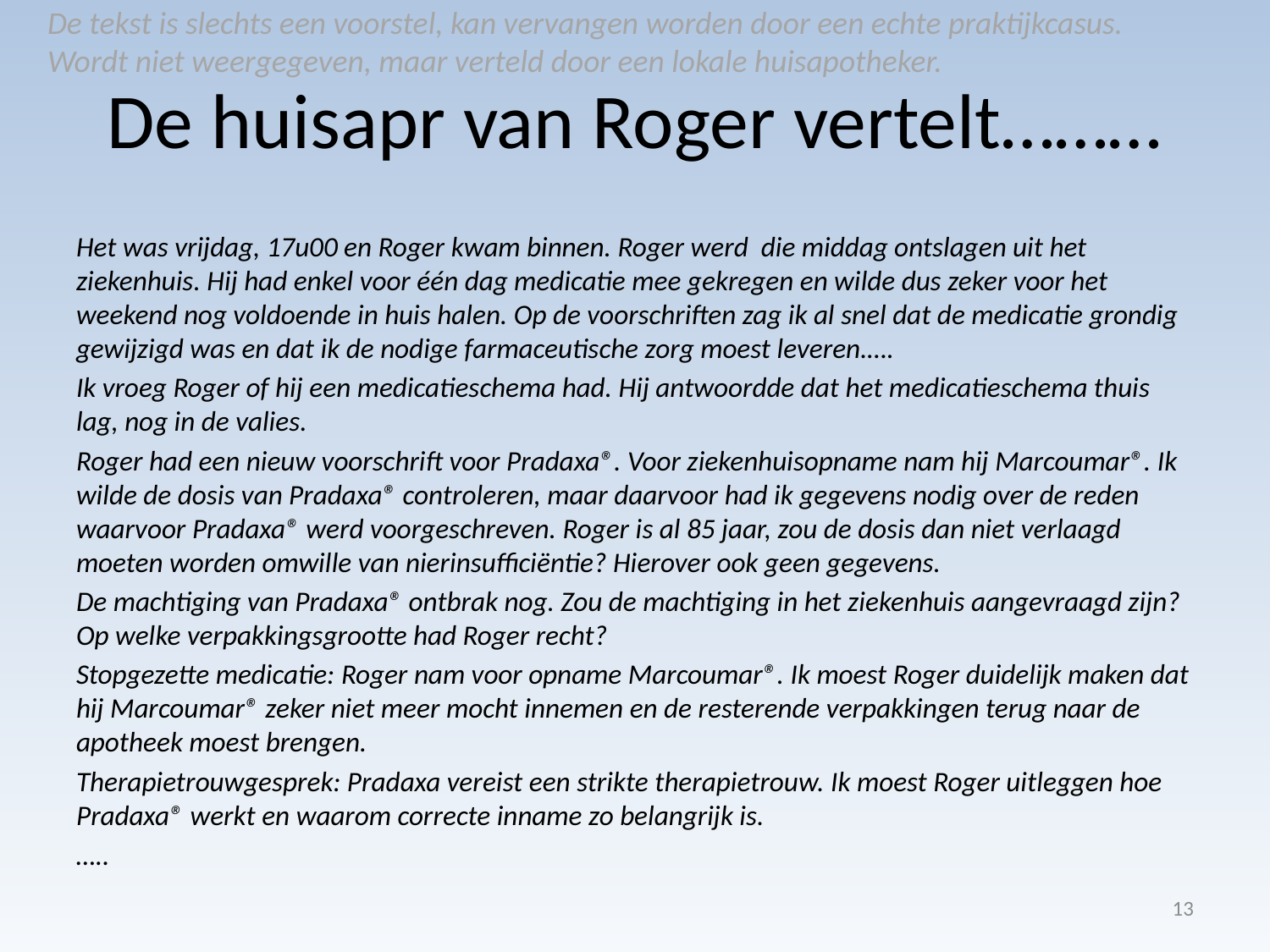

De tekst is slechts een voorstel, kan vervangen worden door een echte praktijkcasus. Wordt niet weergegeven, maar verteld door een lokale huisapotheker.
# De huisapr van Roger vertelt………
Het was vrijdag, 17u00 en Roger kwam binnen. Roger werd  die middag ontslagen uit het ziekenhuis. Hij had enkel voor één dag medicatie mee gekregen en wilde dus zeker voor het weekend nog voldoende in huis halen. Op de voorschriften zag ik al snel dat de medicatie grondig gewijzigd was en dat ik de nodige farmaceutische zorg moest leveren.….
Ik vroeg Roger of hij een medicatieschema had. Hij antwoordde dat het medicatieschema thuis lag, nog in de valies.
Roger had een nieuw voorschrift voor Pradaxa®. Voor ziekenhuisopname nam hij Marcoumar®. Ik  wilde de dosis van Pradaxa® controleren, maar daarvoor had ik gegevens nodig over de reden waarvoor Pradaxa® werd voorgeschreven. Roger is al 85 jaar, zou de dosis dan niet verlaagd moeten worden omwille van nierinsufficiëntie? Hierover ook geen gegevens.
De machtiging van Pradaxa® ontbrak nog. Zou de machtiging in het ziekenhuis aangevraagd zijn? Op welke verpakkingsgrootte had Roger recht?
Stopgezette medicatie: Roger nam voor opname Marcoumar®. Ik moest Roger duidelijk maken dat hij Marcoumar® zeker niet meer mocht innemen en de resterende verpakkingen terug naar de apotheek moest brengen.
Therapietrouwgesprek: Pradaxa vereist een strikte therapietrouw. Ik moest Roger uitleggen hoe Pradaxa® werkt en waarom correcte inname zo belangrijk is.
…..
13